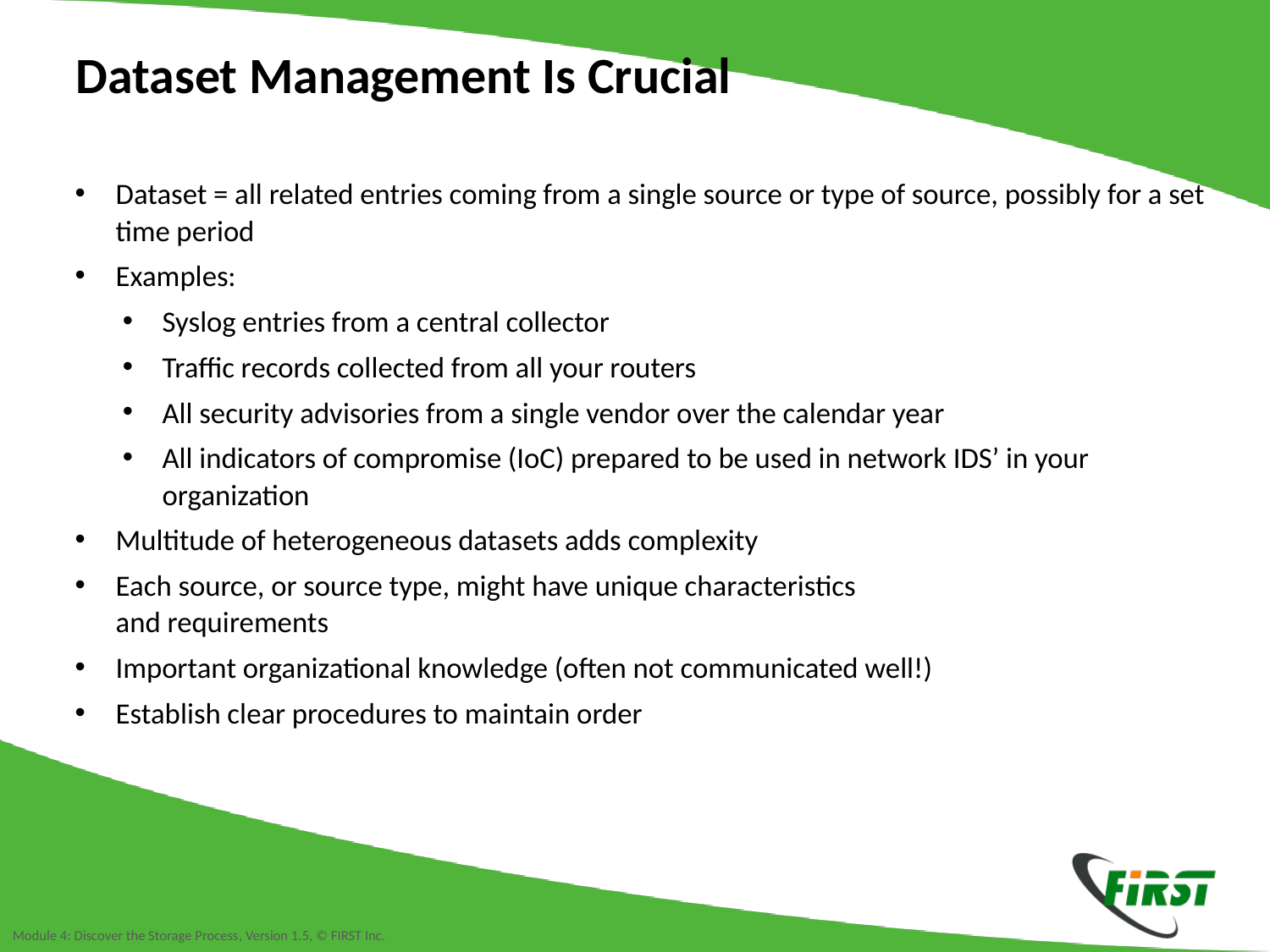

Dataset Management Is Crucial
Dataset = all related entries coming from a single source or type of source, possibly for a set time period
Examples:
Syslog entries from a central collector
Traffic records collected from all your routers
All security advisories from a single vendor over the calendar year
All indicators of compromise (IoC) prepared to be used in network IDS’ in your organization
Multitude of heterogeneous datasets adds complexity
Each source, or source type, might have unique characteristics
and requirements
Important organizational knowledge (often not communicated well!)
Establish clear procedures to maintain order